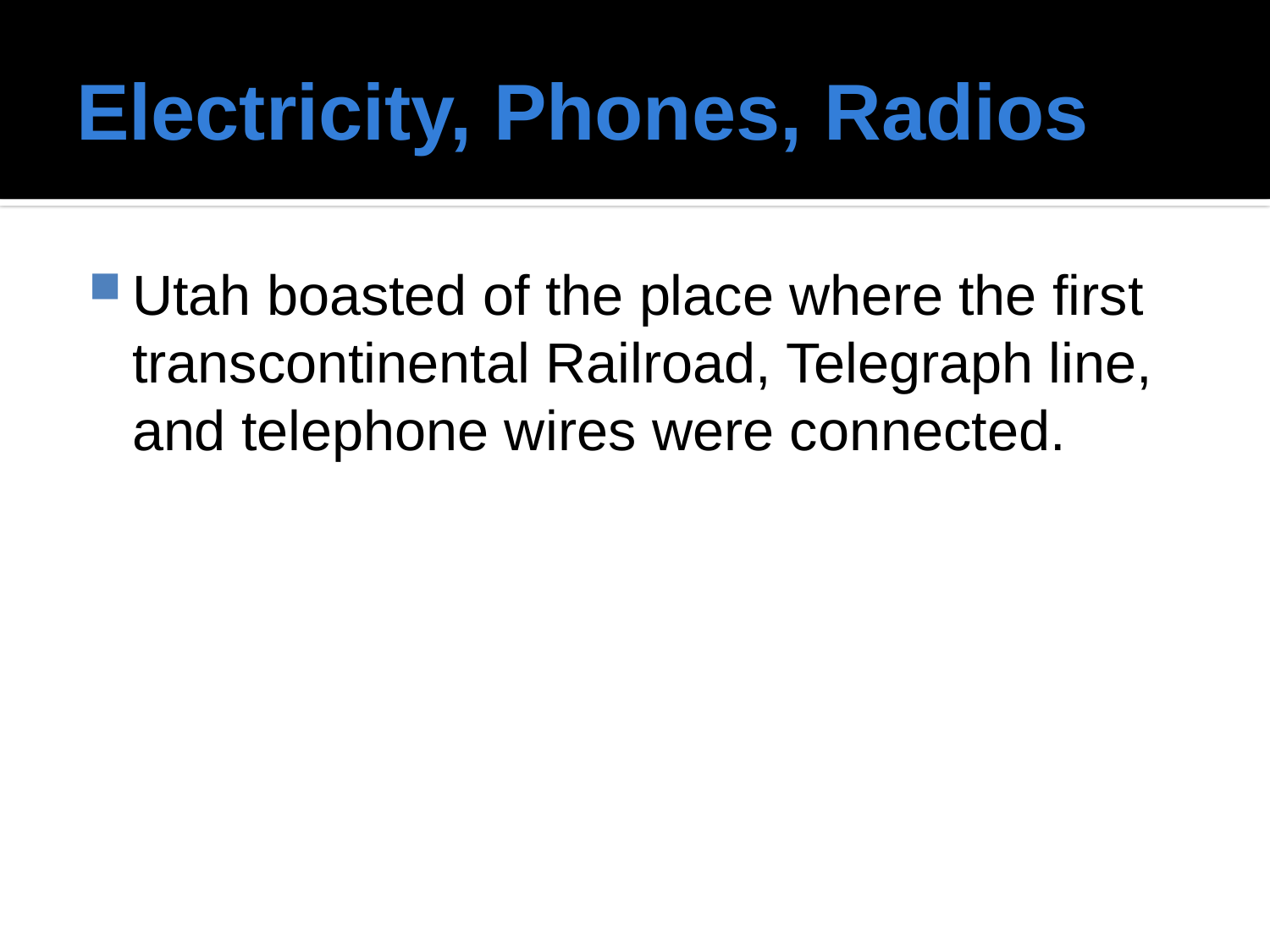

# Electricity, Phones, Radios
Utah boasted of the place where the first transcontinental Railroad, Telegraph line, and telephone wires were connected.